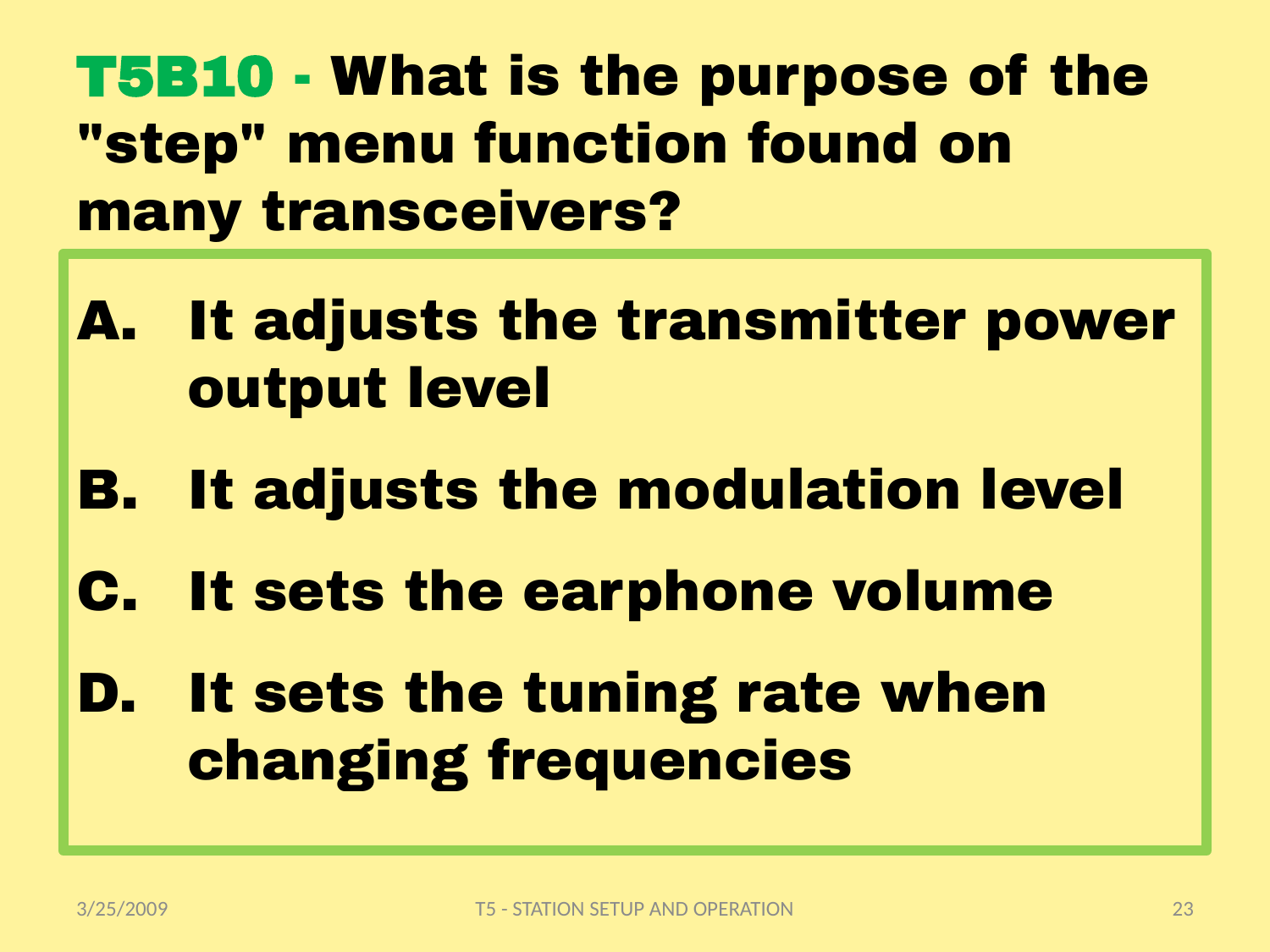

# T5B10 - What is the purpose of the "step" menu function found on many transceivers?

It adjusts the transmitter power output level

It adjusts the modulation level

It sets the earphone volume

It sets the tuning rate when changing frequencies

3/25/2009
T5 - STATION SETUP AND OPERATION
23